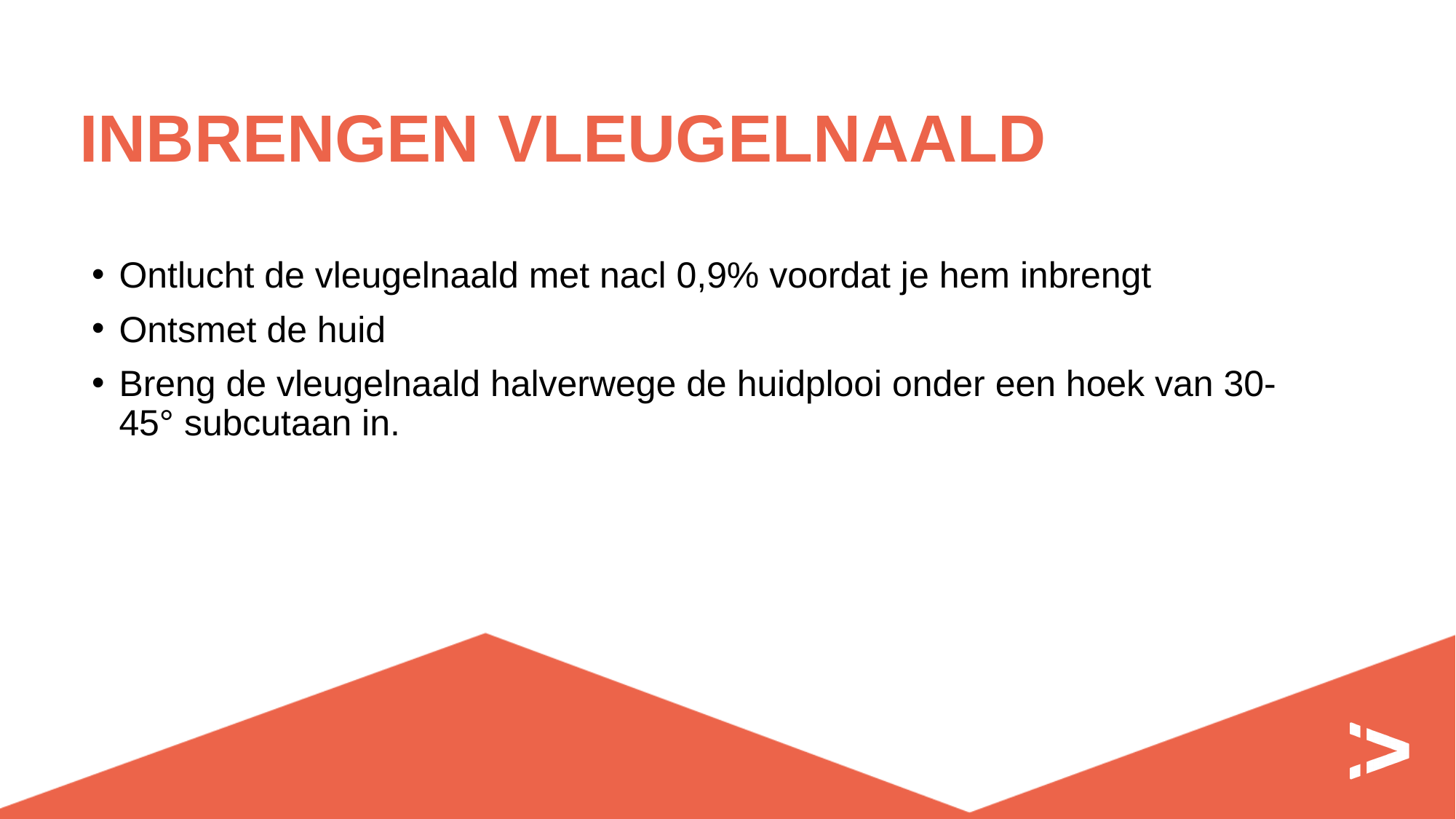

# Inbrengen vleugelnaald
Ontlucht de vleugelnaald met nacl 0,9% voordat je hem inbrengt
Ontsmet de huid
Breng de vleugelnaald halverwege de huidplooi onder een hoek van 30-45° subcutaan in.